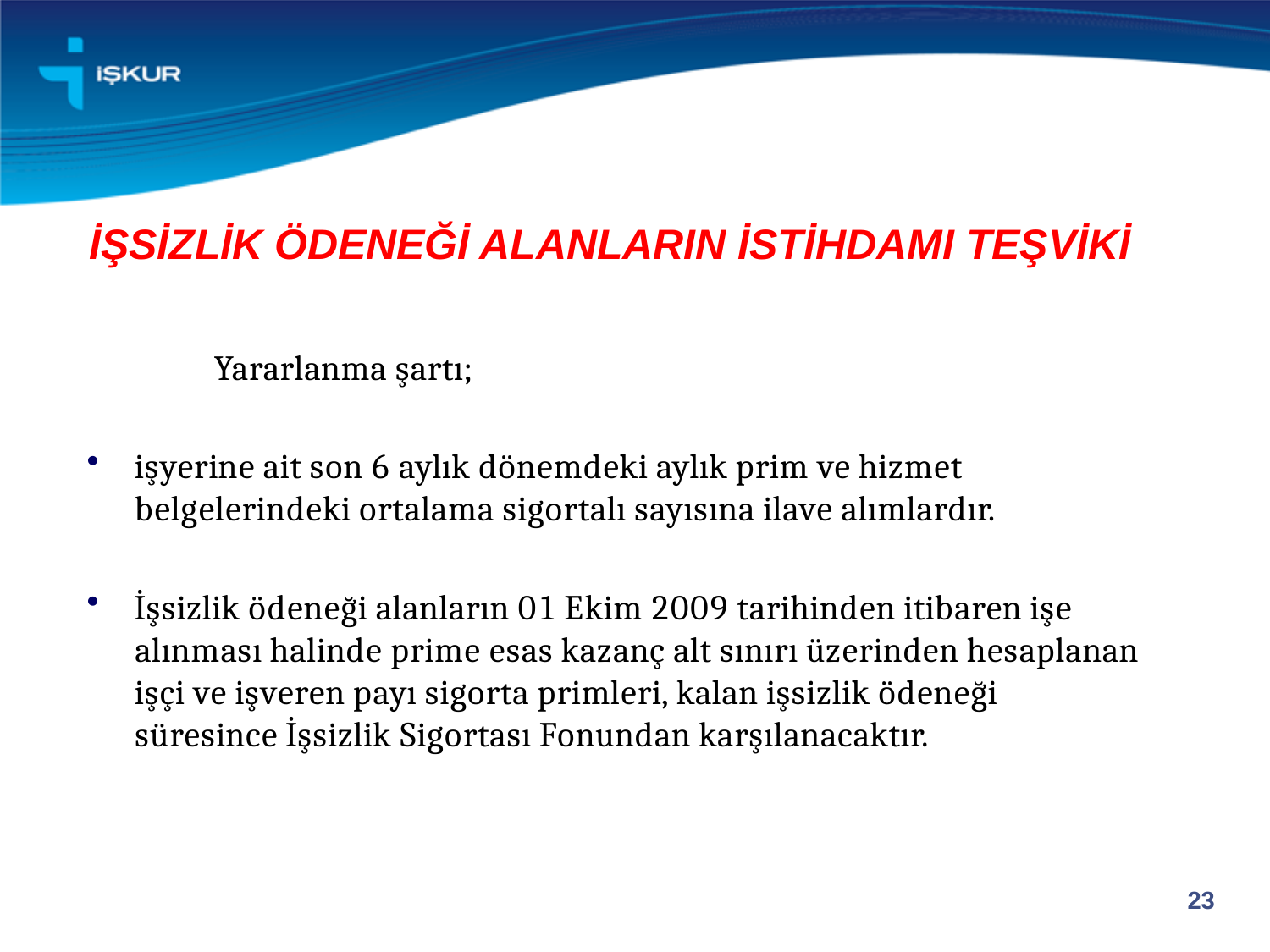

# İŞSİZLİK ÖDENEĞİ ALANLARIN İSTİHDAMI TEŞVİKİ
	Yararlanma şartı;

işyerine ait son 6 aylık dönemdeki aylık prim ve hizmet belgelerindeki ortalama sigortalı sayısına ilave alımlardır.

İşsizlik ödeneği alanların 01 Ekim 2009 tarihinden itibaren işe alınması halinde prime esas kazanç alt sınırı üzerinden hesaplanan işçi ve işveren payı sigorta primleri, kalan işsizlik ödeneği süresince İşsizlik Sigortası Fonundan karşılanacaktır.

23